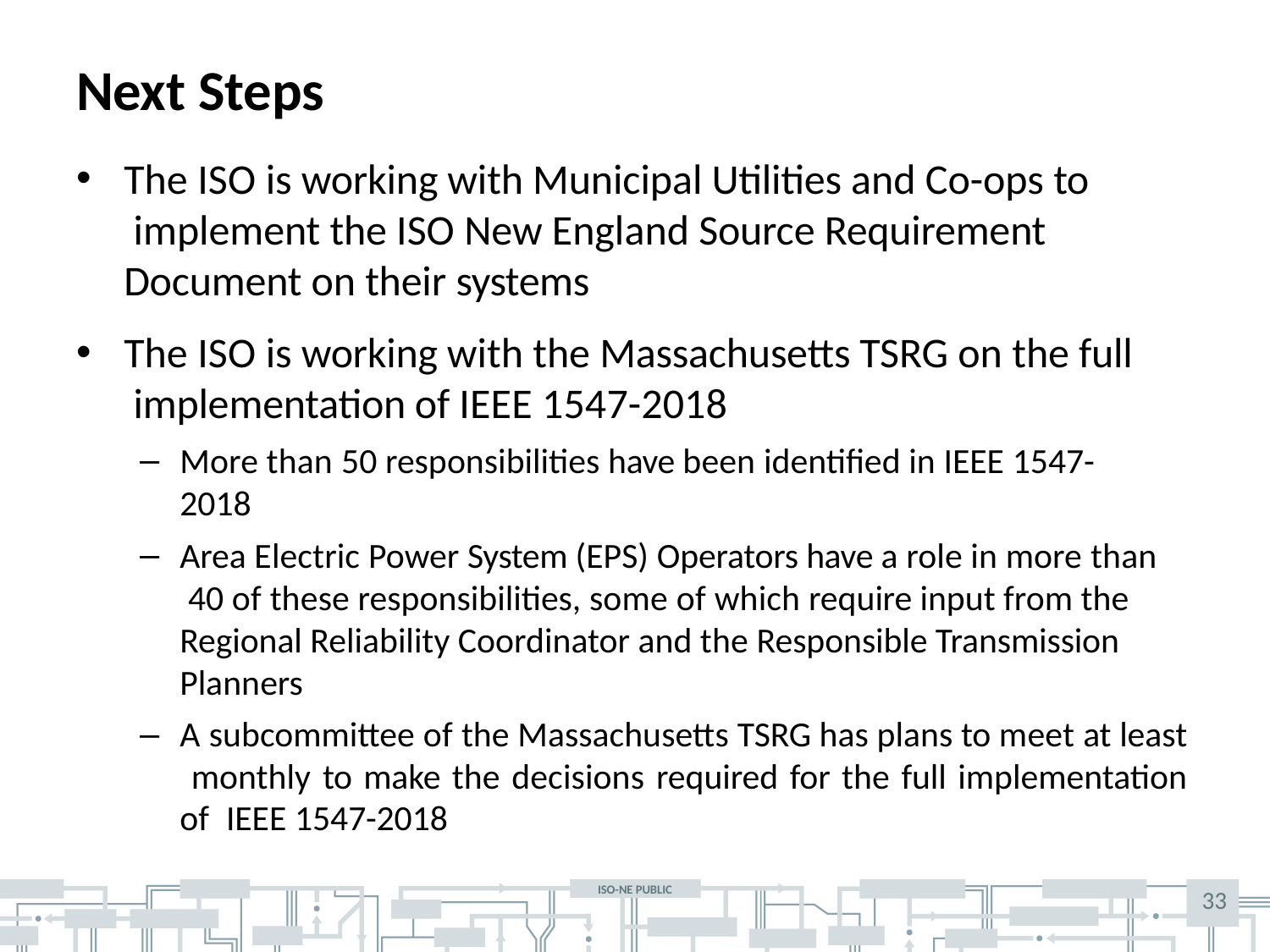

# Next Steps
The ISO is working with Municipal Utilities and Co-ops to  implement the ISO New England Source Requirement  Document on their systems
The ISO is working with the Massachusetts TSRG on the full  implementation of IEEE 1547-2018
More than 50 responsibilities have been identified in IEEE 1547-2018
Area Electric Power System (EPS) Operators have a role in more than  40 of these responsibilities, some of which require input from the  Regional Reliability Coordinator and the Responsible Transmission  Planners
A subcommittee of the Massachusetts TSRG has plans to meet at least  monthly to make the decisions required for the full implementation of  IEEE 1547-2018
33